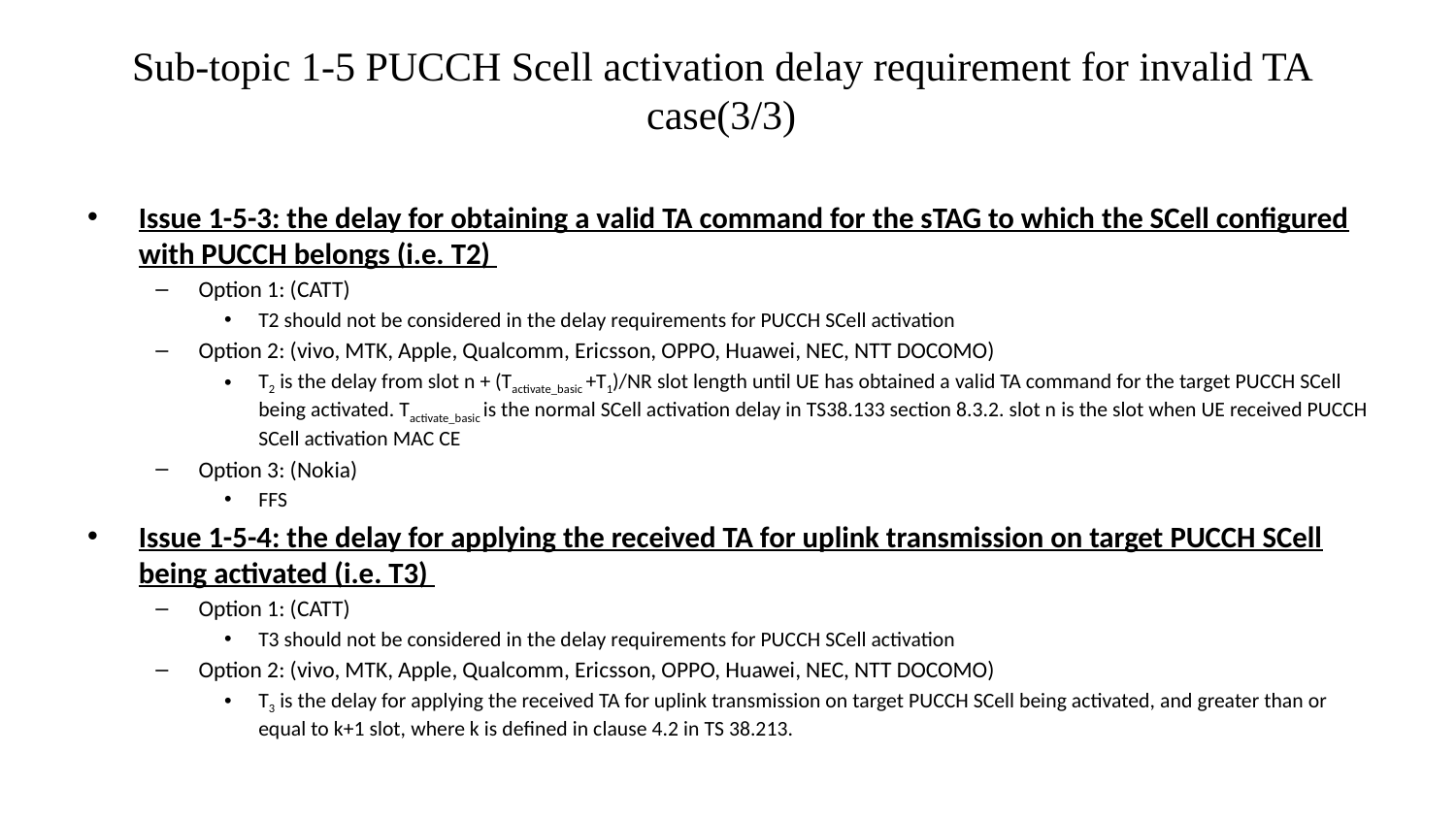

# Sub-topic 1-5 PUCCH Scell activation delay requirement for invalid TA case(3/3)
Issue 1-5-3: the delay for obtaining a valid TA command for the sTAG to which the SCell configured with PUCCH belongs (i.e. T2)
Option 1: (CATT)
T2 should not be considered in the delay requirements for PUCCH SCell activation
Option 2: (vivo, MTK, Apple, Qualcomm, Ericsson, OPPO, Huawei, NEC, NTT DOCOMO)
T2 is the delay from slot n + (Tactivate_basic +T1)/NR slot length until UE has obtained a valid TA command for the target PUCCH SCell being activated. Tactivate_basic is the normal SCell activation delay in TS38.133 section 8.3.2. slot n is the slot when UE received PUCCH SCell activation MAC CE
Option 3: (Nokia)
FFS
Issue 1-5-4: the delay for applying the received TA for uplink transmission on target PUCCH SCell being activated (i.e. T3)
Option 1: (CATT)
T3 should not be considered in the delay requirements for PUCCH SCell activation
Option 2: (vivo, MTK, Apple, Qualcomm, Ericsson, OPPO, Huawei, NEC, NTT DOCOMO)
T3 is the delay for applying the received TA for uplink transmission on target PUCCH SCell being activated, and greater than or equal to k+1 slot, where k is defined in clause 4.2 in TS 38.213.